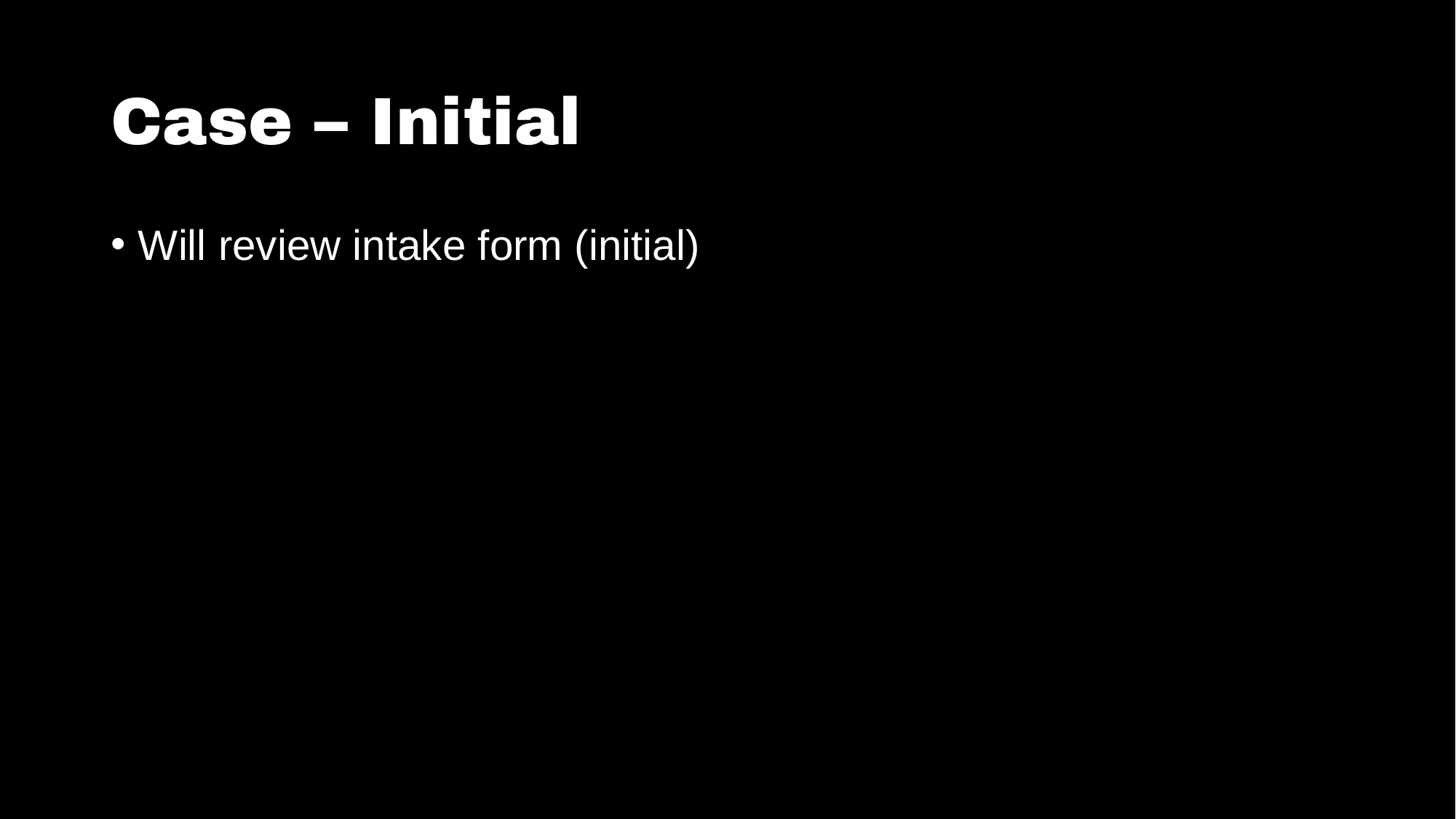

# Case – Initial
Will review intake form (initial)